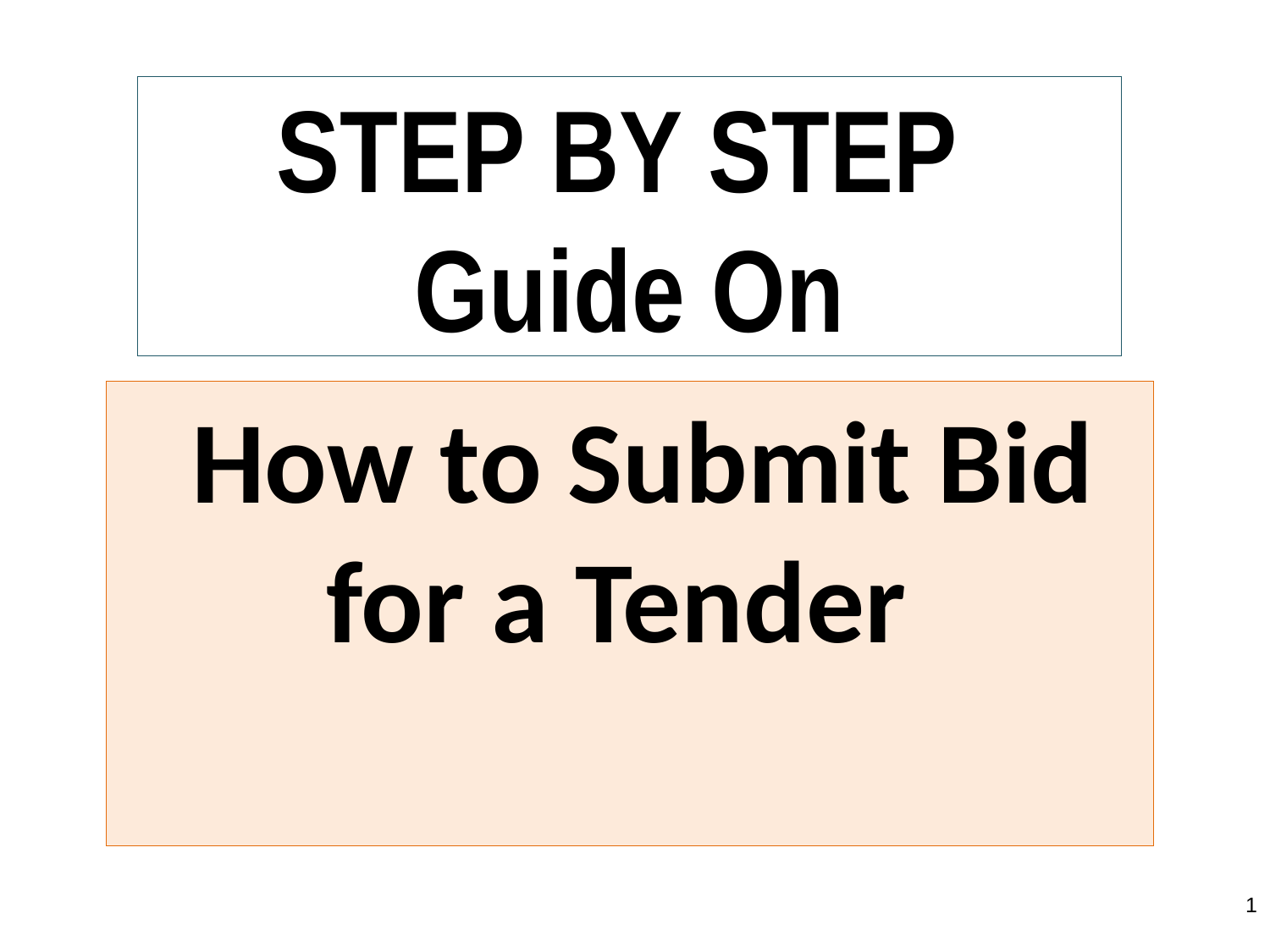

STEP BY STEP
Guide On
 How to Submit Bid for a Tender
1